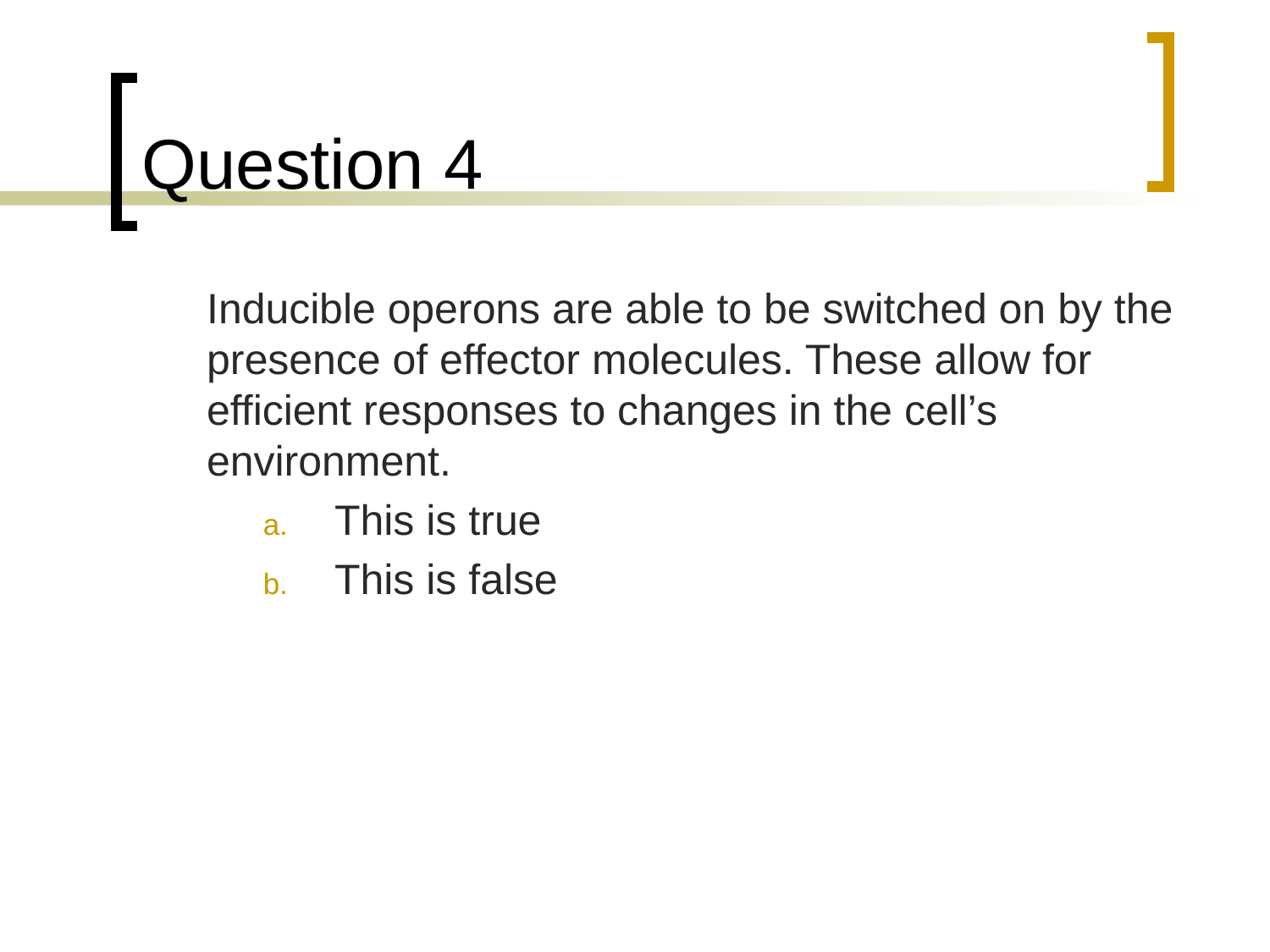

# Question 4
	Inducible operons are able to be switched on by the presence of effector molecules. These allow for efficient responses to changes in the cell’s environment.
This is true
This is false